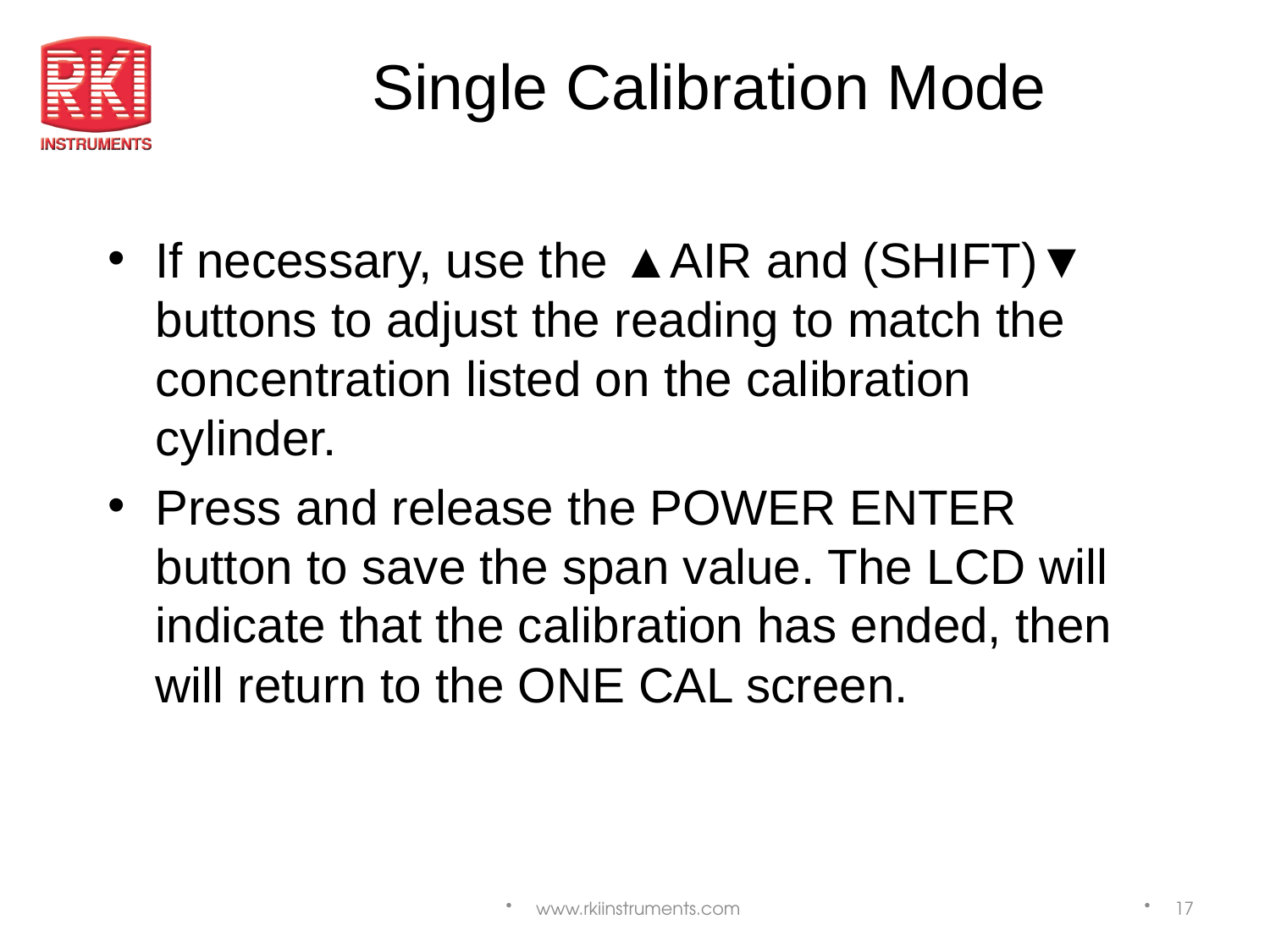

# Single Calibration Mode
If necessary, use the ▲AIR and (SHIFT)▼ buttons to adjust the reading to match the concentration listed on the calibration cylinder.
Press and release the POWER ENTER button to save the span value. The LCD will indicate that the calibration has ended, then will return to the ONE CAL screen.
www.rkiinstruments.com
17